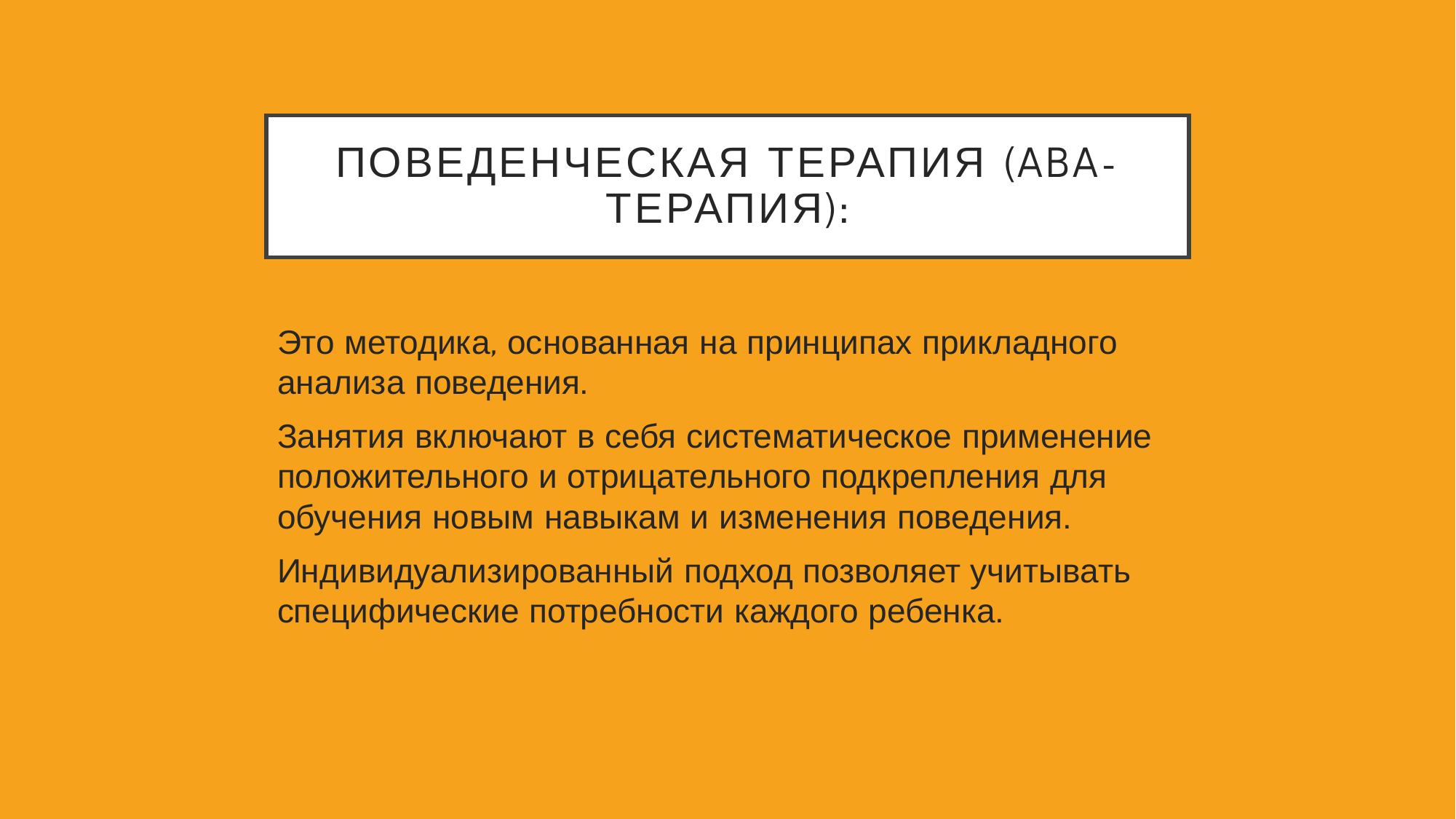

# Поведенческая терапия (ABA-терапия):
Это методика, основанная на принципах прикладного анализа поведения.
Занятия включают в себя систематическое применение положительного и отрицательного подкрепления для обучения новым навыкам и изменения поведения.
Индивидуализированный подход позволяет учитывать специфические потребности каждого ребенка.